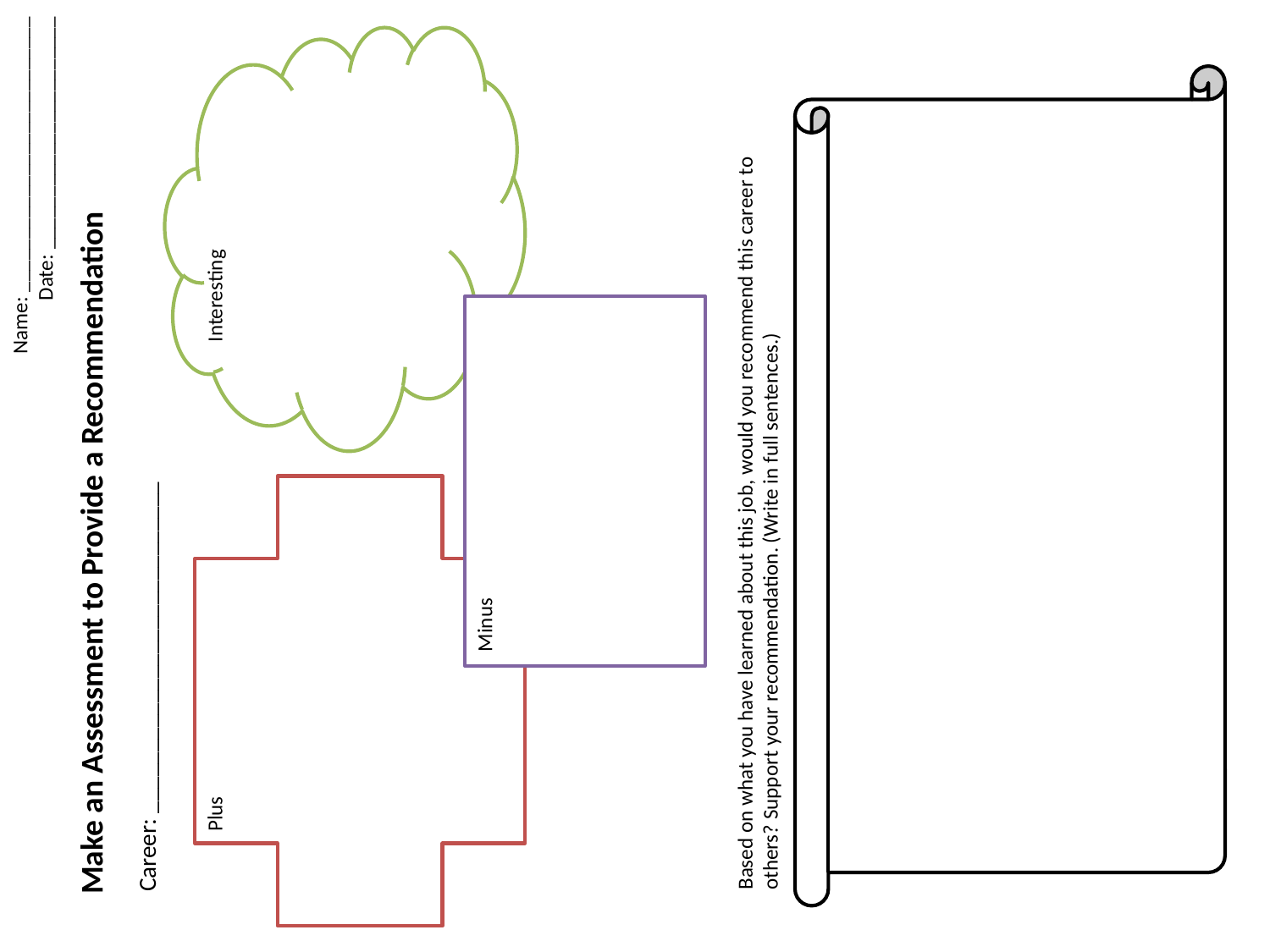

Based on what you have learned about this job, would you recommend this career to others? Support your recommendation. (Write in full sentences.)
Make an Assessment to Provide a Recommendation
Name: __________________________
           Date: ______________________

Interesting

Minus
Career: ___________________________
Plus